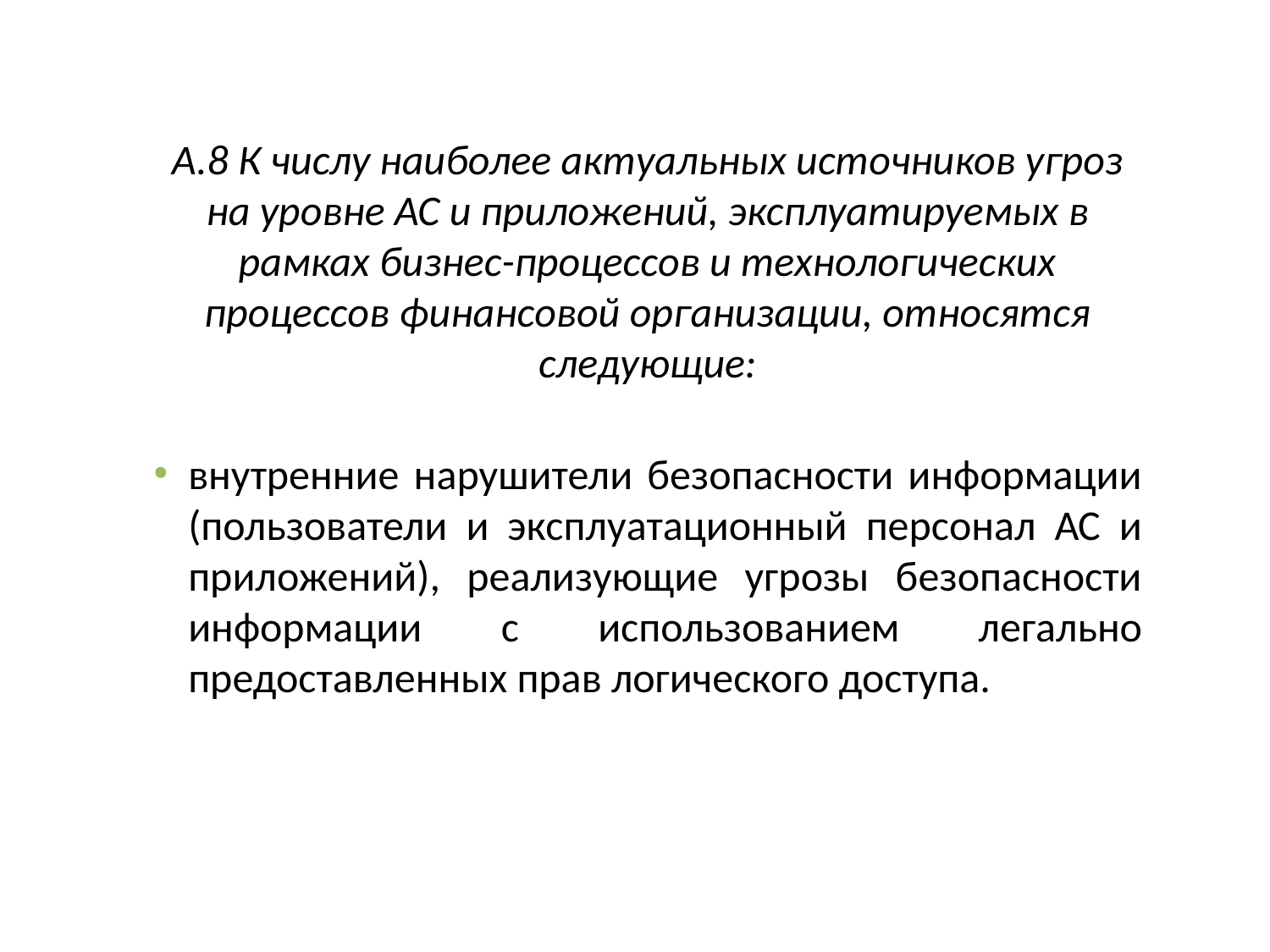

А.8 К числу наиболее актуальных источников угроз на уровне АС и приложений, эксплуатируемых в рамках бизнес-процессов и технологических процессов финансовой организации, относятся следующие:

внутренние нарушители безопасности информации (пользователи и эксплуатационный персонал АС и приложений), реализующие угрозы безопасности информации с использованием легально предоставленных прав логического доступа.